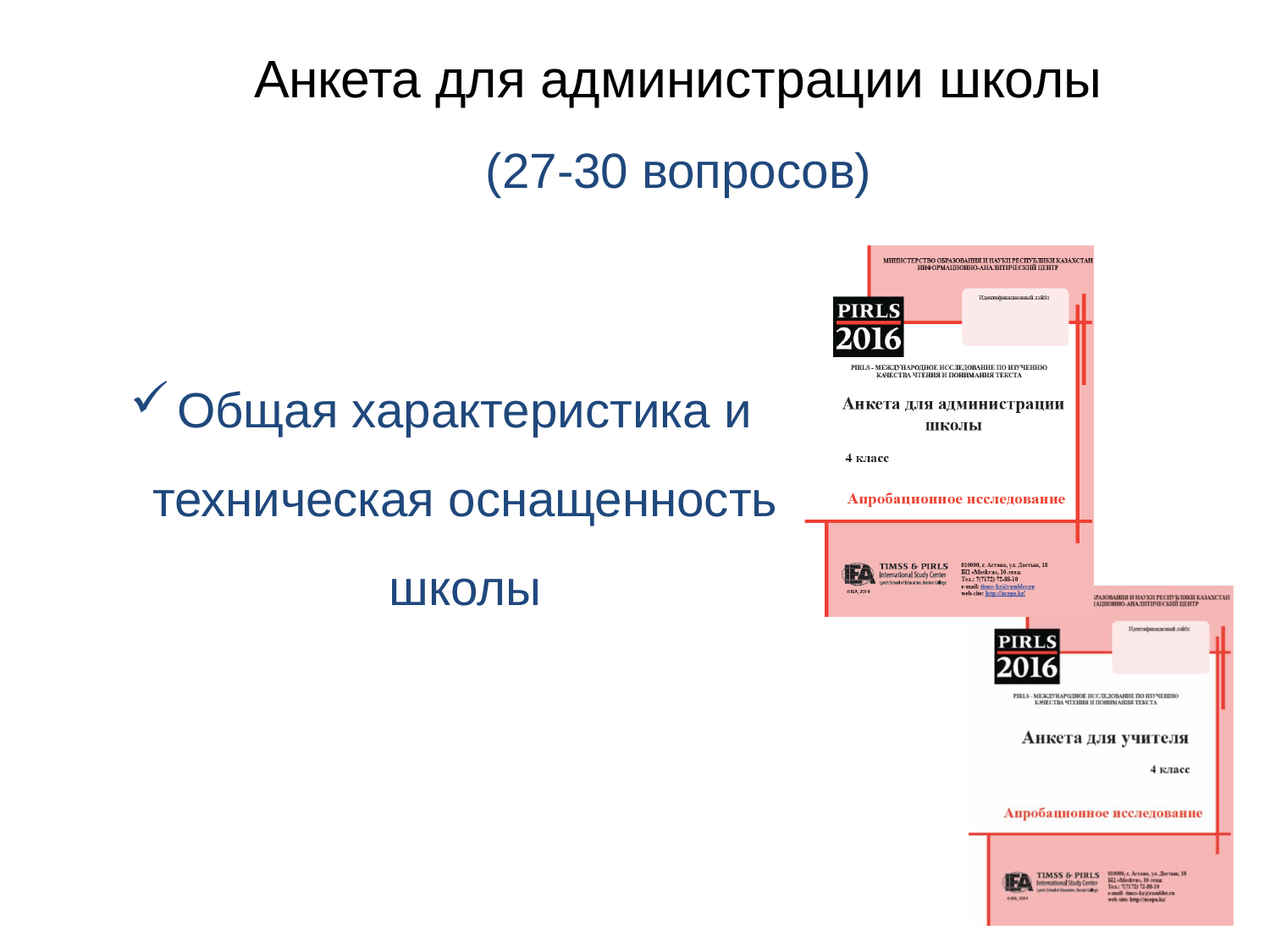

# Анкета для администрации школы
(27-30 вопросов)

Общая характеристика и
техническая оснащенность
школы